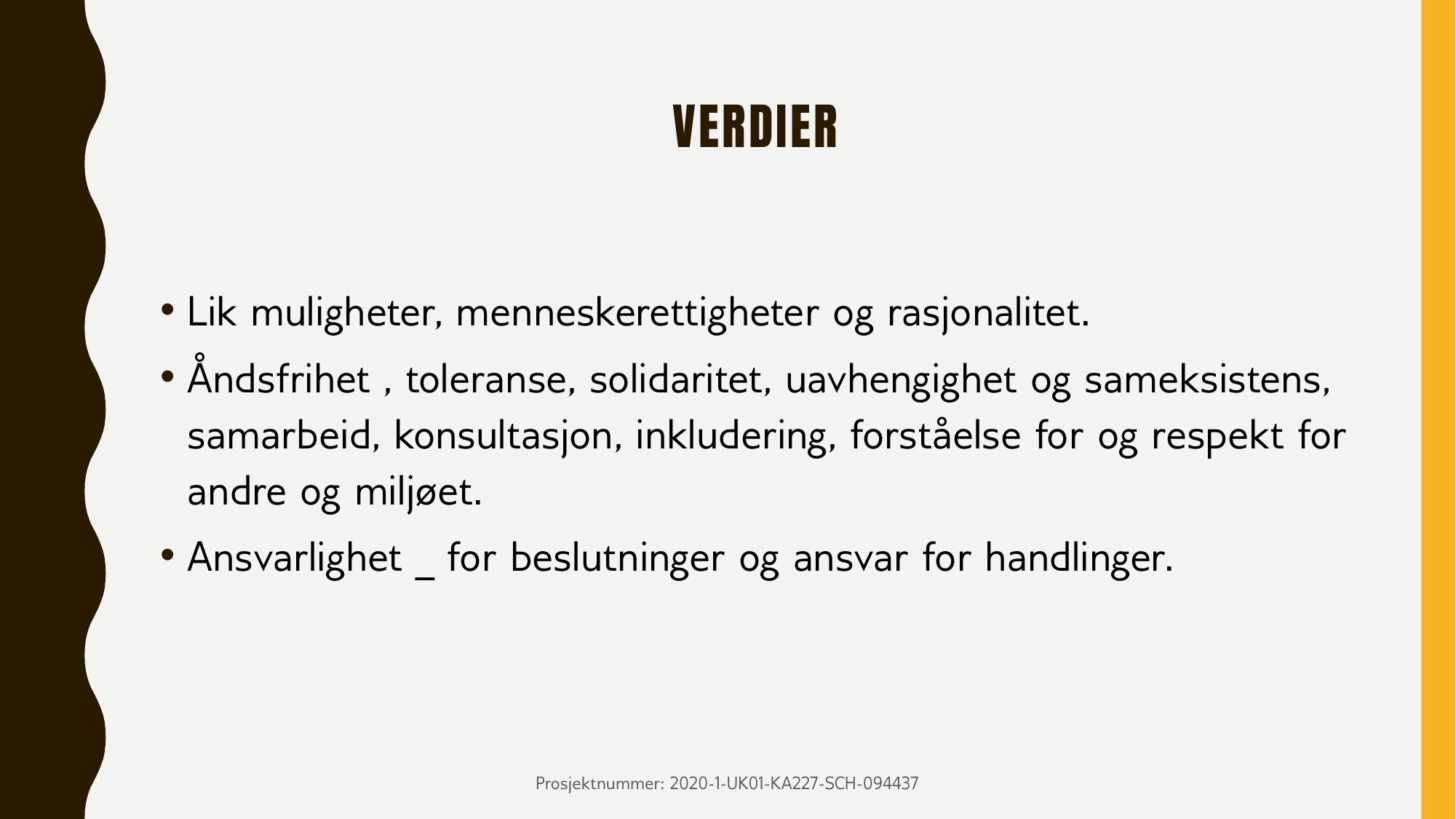

# verdier
Lik muligheter, menneskerettigheter og rasjonalitet.
Åndsfrihet , toleranse, solidaritet, uavhengighet og sameksistens, samarbeid, konsultasjon, inkludering, forståelse for og respekt for andre og miljøet.
Ansvarlighet _ for beslutninger og ansvar for handlinger.

Prosjektnummer: 2020-1-UK01-KA227-SCH-094437